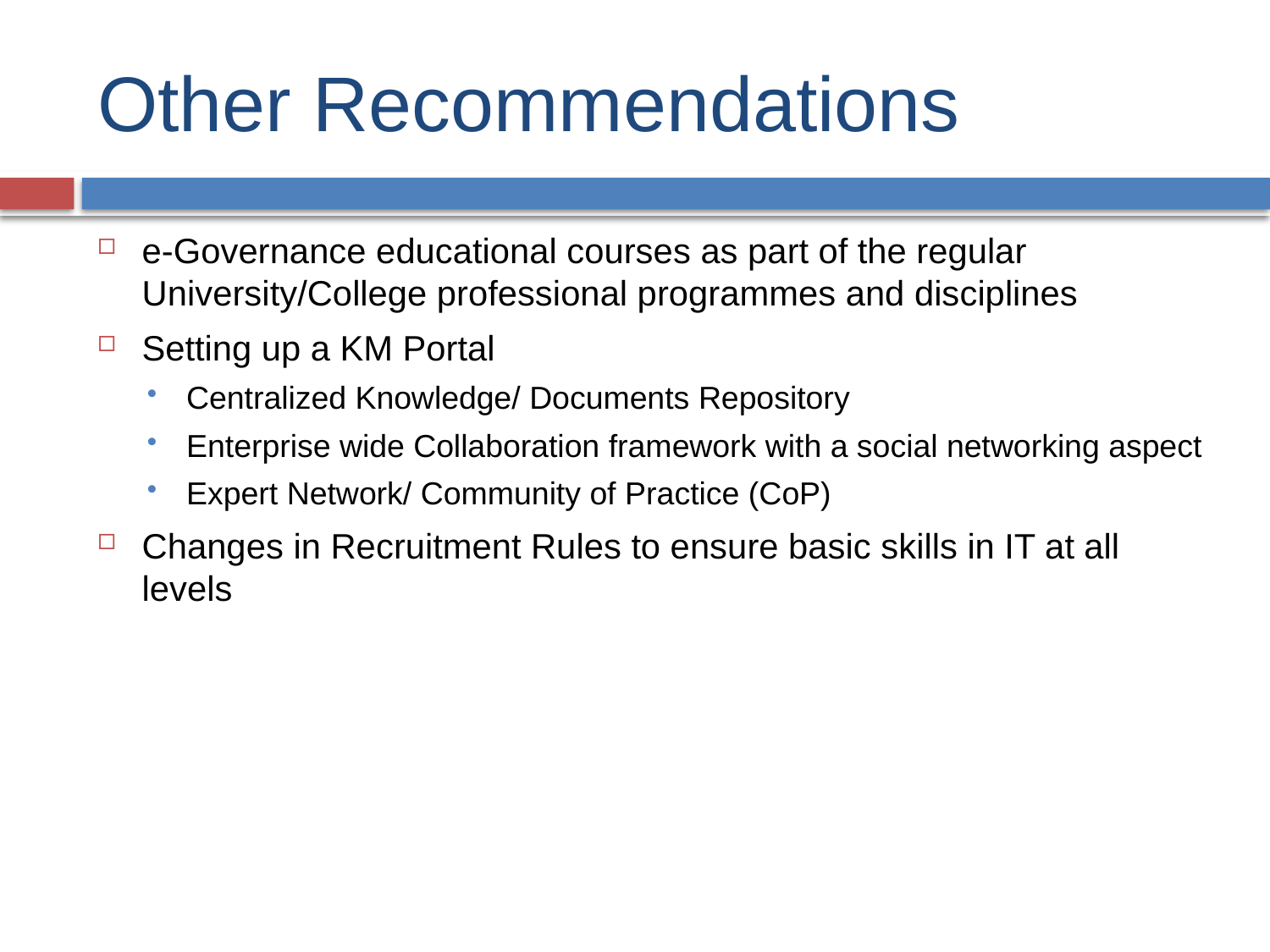

# Other Recommendations
e-Governance educational courses as part of the regular University/College professional programmes and disciplines
Setting up a KM Portal
Centralized Knowledge/ Documents Repository
Enterprise wide Collaboration framework with a social networking aspect
Expert Network/ Community of Practice (CoP)
Changes in Recruitment Rules to ensure basic skills in IT at all levels